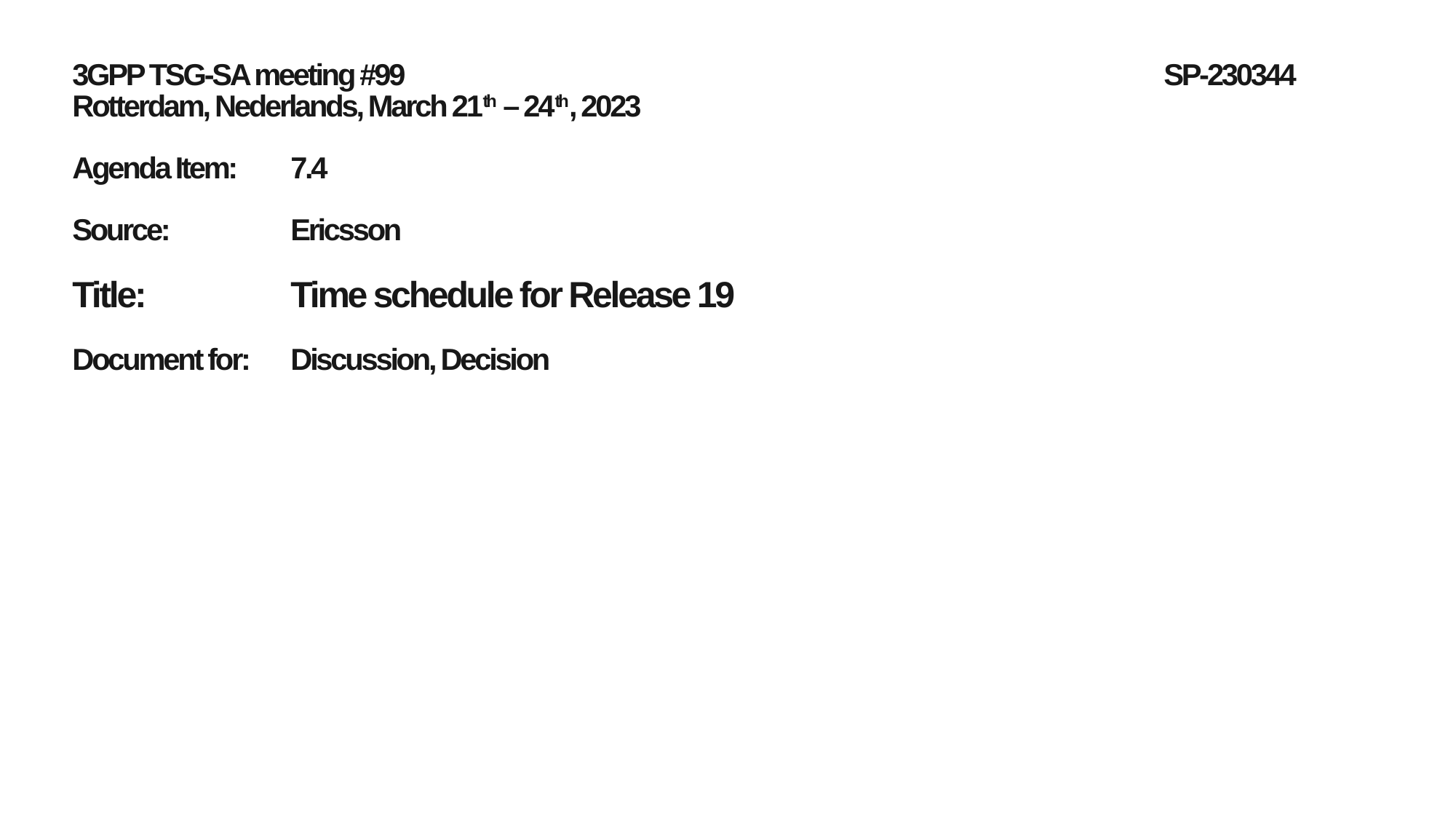

# 3GPP TSG-SA meeting #99							SP-230344 Rotterdam, Nederlands, March 21th – 24th, 2023   Agenda Item:	7.4 Source:		Ericsson Title:		Time schedule for Release 19 Document for:	Discussion, Decision